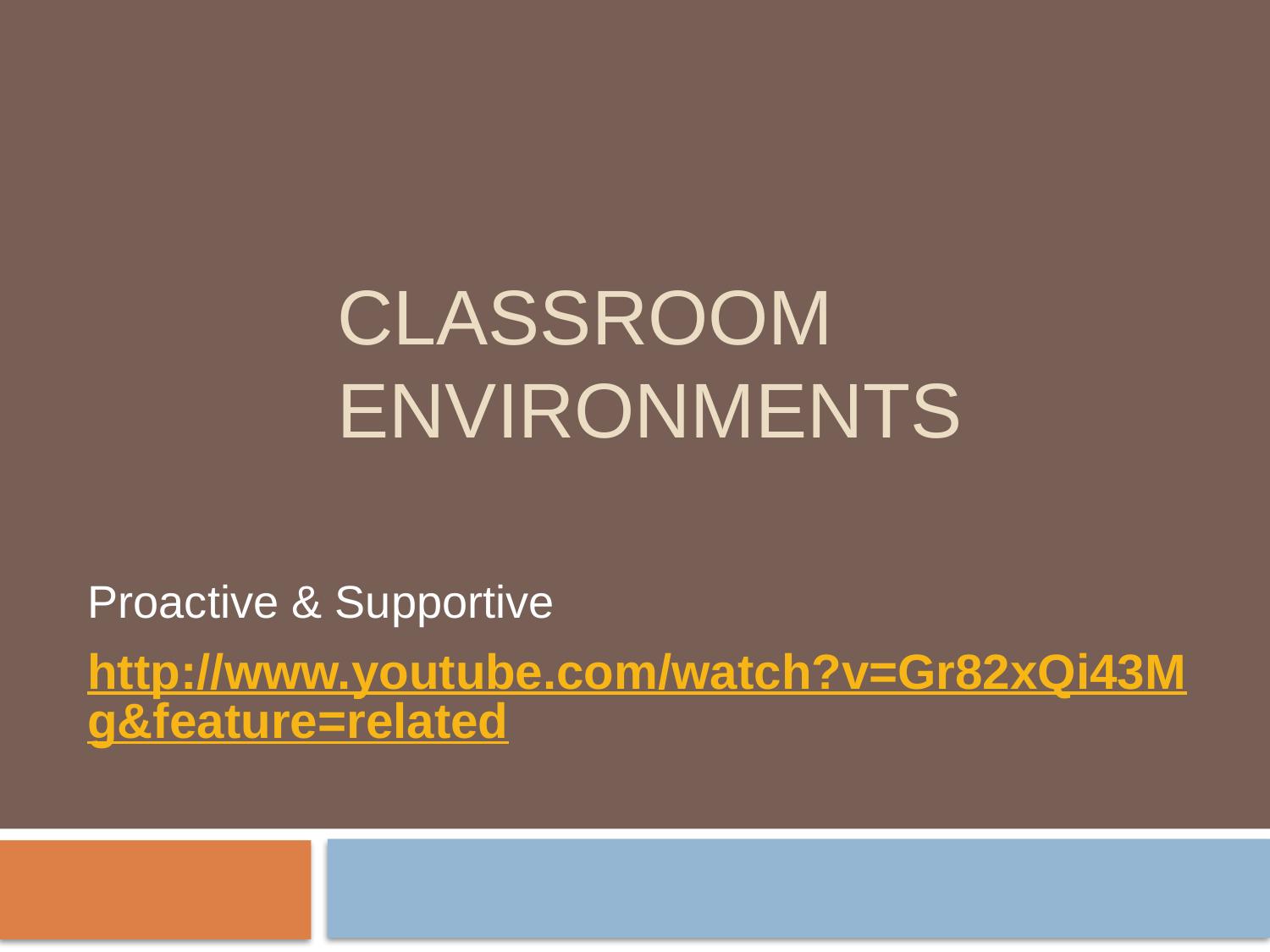

# Classroom Environments
Proactive & Supportive
http://www.youtube.com/watch?v=Gr82xQi43Mg&feature=related